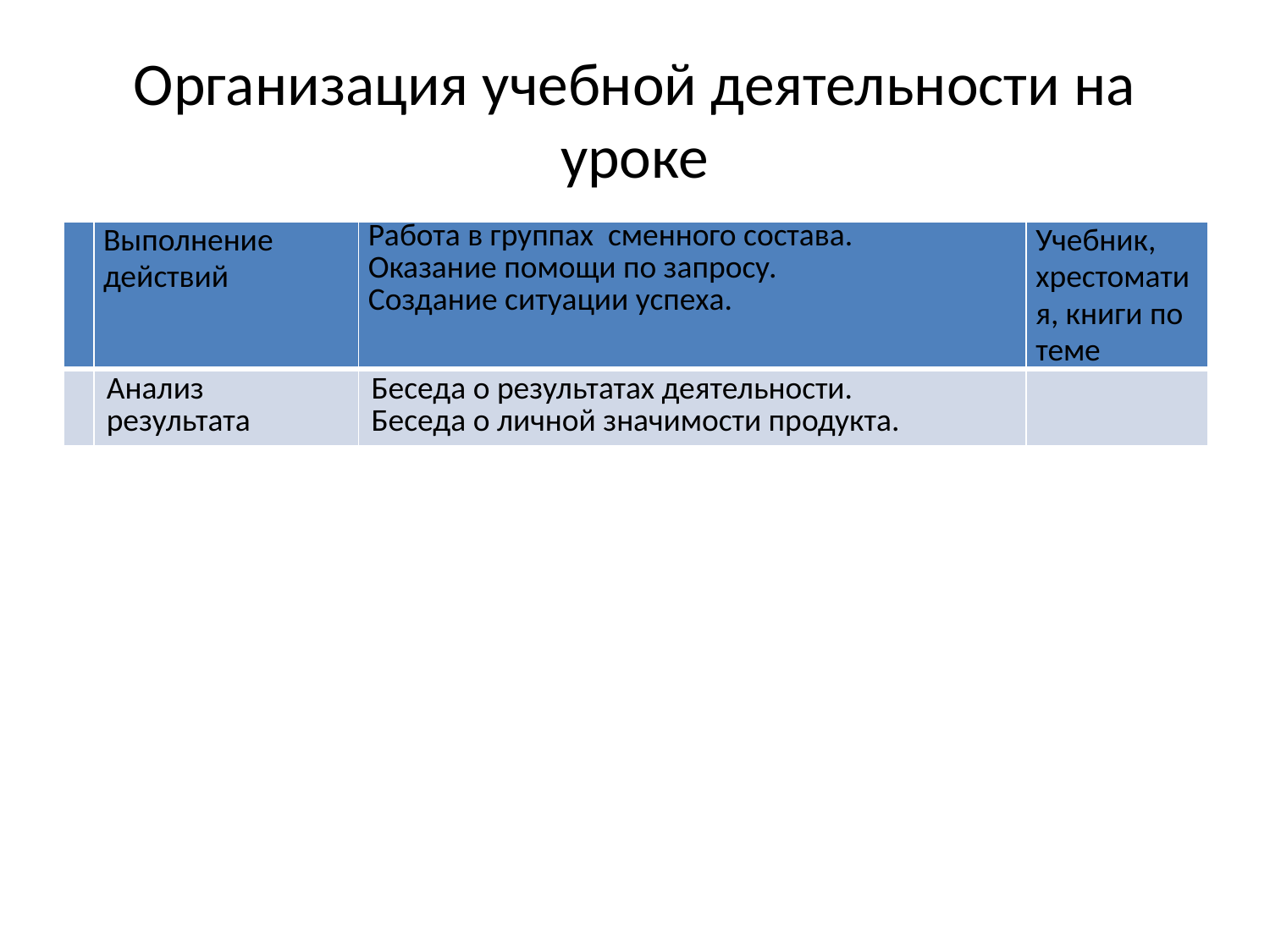

# Организация учебной деятельности на уроке
|  | Выполнение действий | Работа в группах сменного состава. Оказание помощи по запросу. Создание ситуации успеха. | Учебник, хрестоматия, книги по теме |
| --- | --- | --- | --- |
|  | Анализ результата | Беседа о результатах деятельности. Беседа о личной значимости продукта. |  |